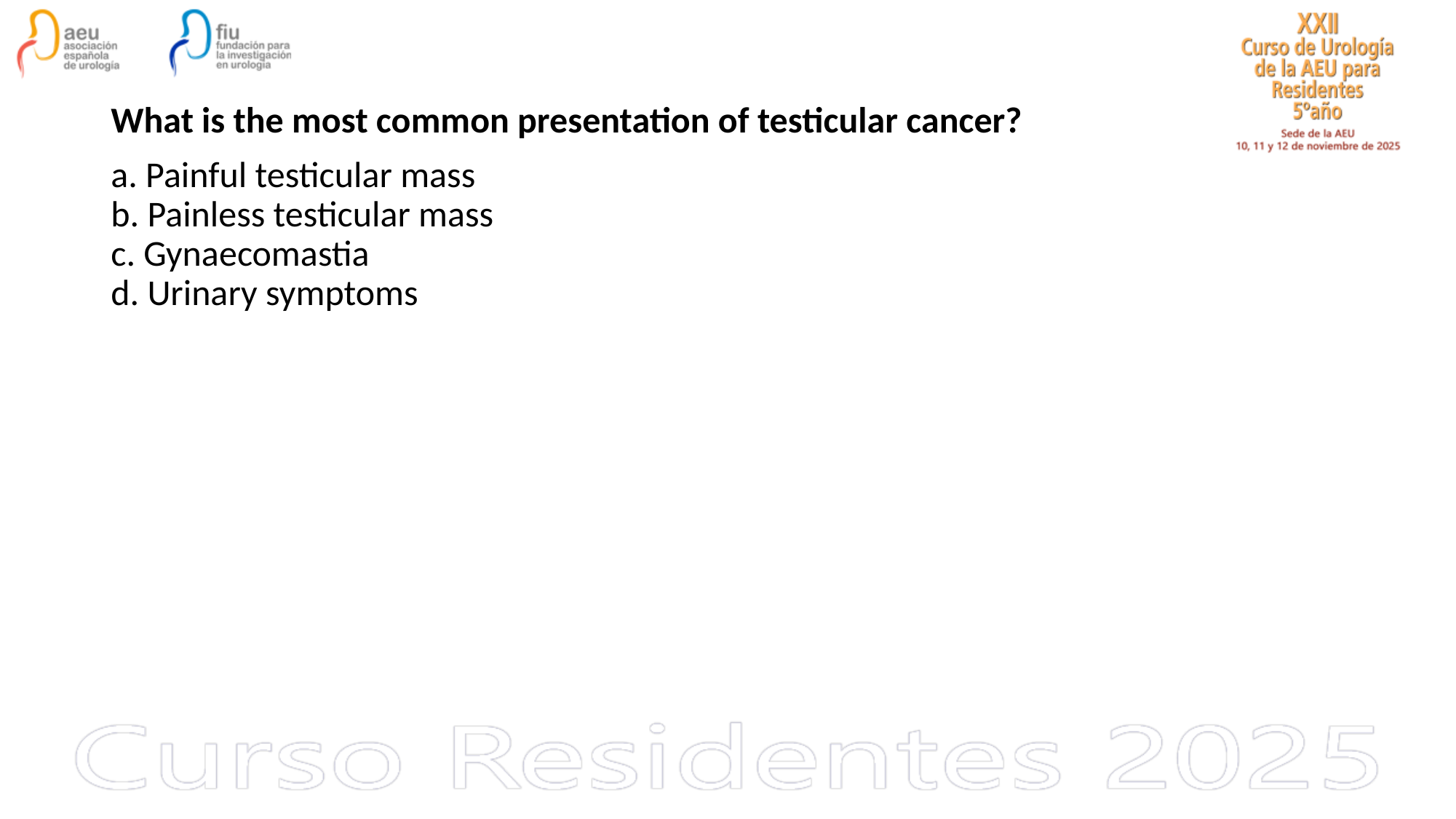

What is the most common presentation of testicular cancer?
a. Painful testicular mass
b. Painless testicular mass
c. Gynaecomastia
d. Urinary symptoms